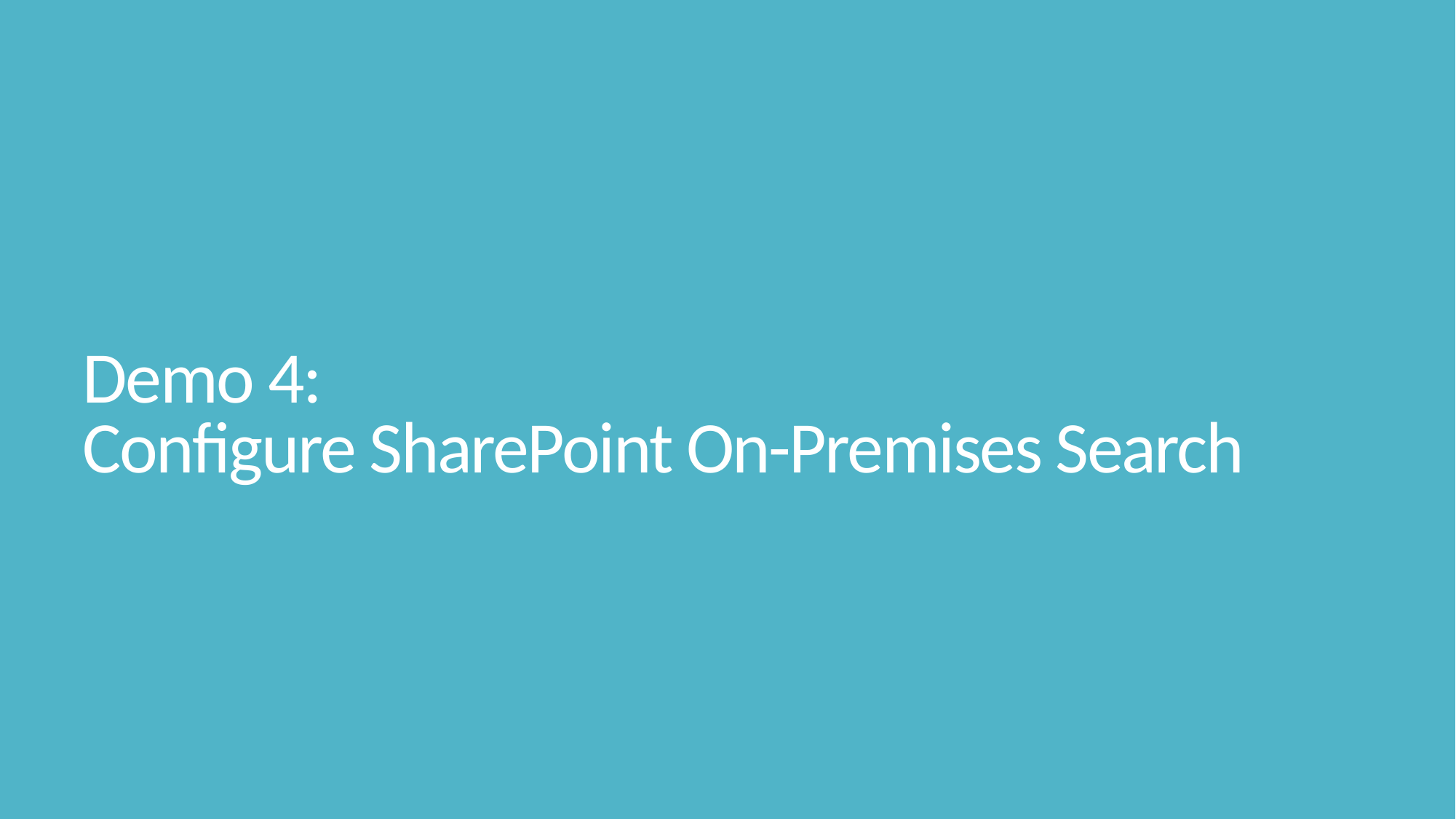

# Demo 4: Configure SharePoint On-Premises Search